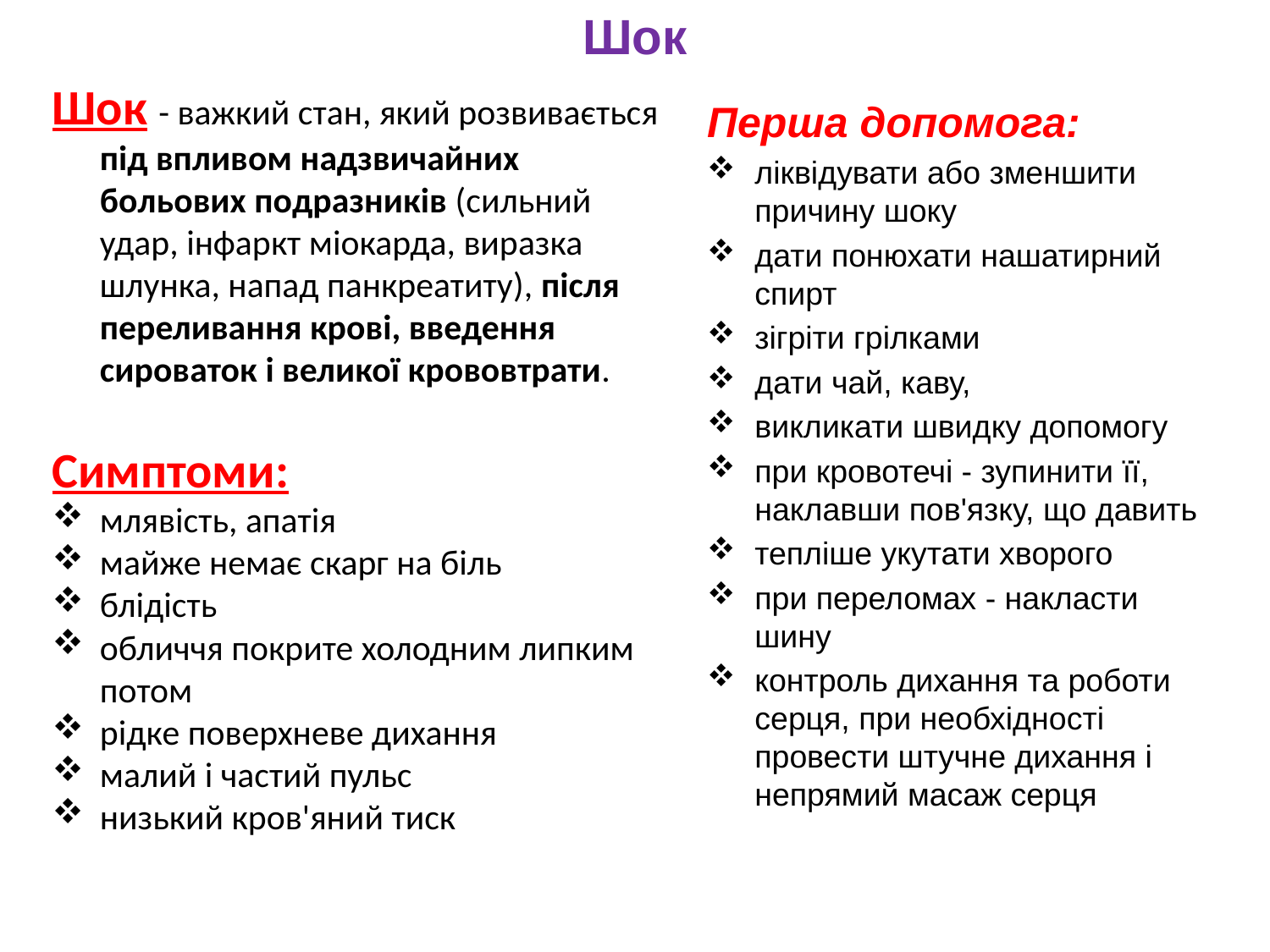

Шок
Шок - важкий стан, який розвивається під впливом надзвичайних больових подразників (сильний удар, інфаркт міокарда, виразка шлунка, напад панкреатиту), після переливання крові, введення сироваток і великої крововтрати.

Симптоми:
млявість, апатія
майже немає скарг на біль
блідість
обличчя покрите холодним липким потом
рідке поверхневе дихання
малий і частий пульс
низький кров'яний тиск

Перша допомога:
ліквідувати або зменшити причину шоку
дати понюхати нашатирний спирт
зігріти грілками
дати чай, каву,
викликати швидку допомогу
при кровотечі - зупинити її, наклавши пов'язку, що давить
тепліше укутати хворого
при переломах - накласти шину
контроль дихання та роботи серця, при необхідності провести штучне дихання і непрямий масаж серця